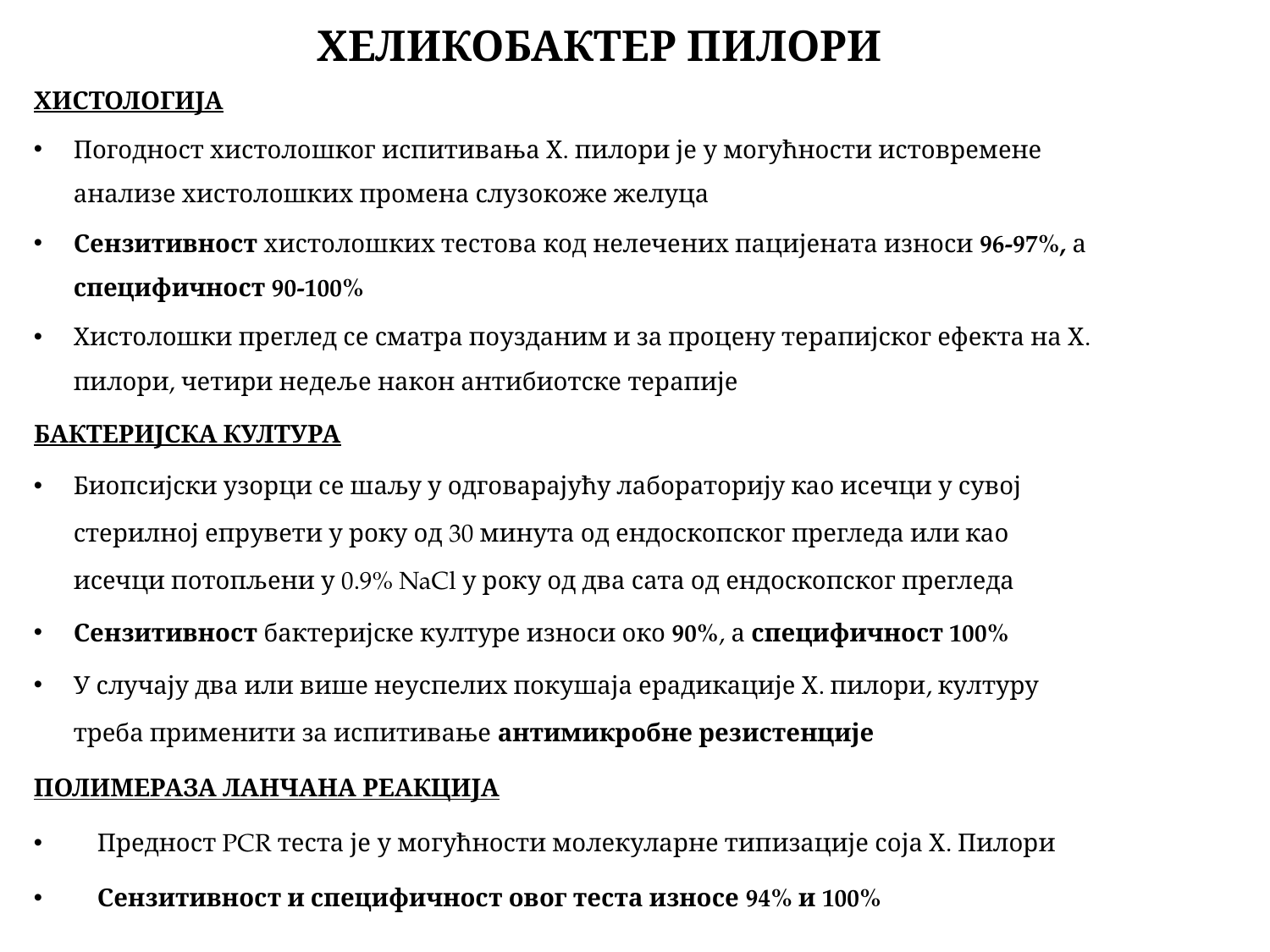

# ХЕЛИКОБАКТЕР ПИЛОРИ
ХИСТОЛОГИЈА
Погодност хистолошког испитивања Х. пилори је у могућности истовремене анализе хистолошких промена слузокоже желуца
Сензитивност хистолошких тестова код нелечених пацијената износи 96-97%, а специфичност 90-100%
Хистолошки преглед се сматра поузданим и за процену терапијског ефекта на Х. пилори, четири недеље након антибиотске терапије
БАКТЕРИЈСКА КУЛТУРА
Биопсијски узорци се шаљу у одговарајућу лабораторију као исечци у сувој стерилној епрувети у року од 30 минута од ендоскопског прегледа или као исечци потопљени у 0.9% NaCl у року од два сата од ендоскопског прегледа
Сензитивност бактеријске културе износи око 90%, а специфичност 100%
У случају два или више неуспелих покушаја ерадикације Х. пилори, културу треба применити за испитивање антимикробне резистенције
ПОЛИМЕРАЗА ЛАНЧАНА РЕАКЦИЈА
Предност PCR теста је у могућности молекуларне типизације соја Х. Пилори
Сензитивност и специфичност овог теста износе 94% и 100%